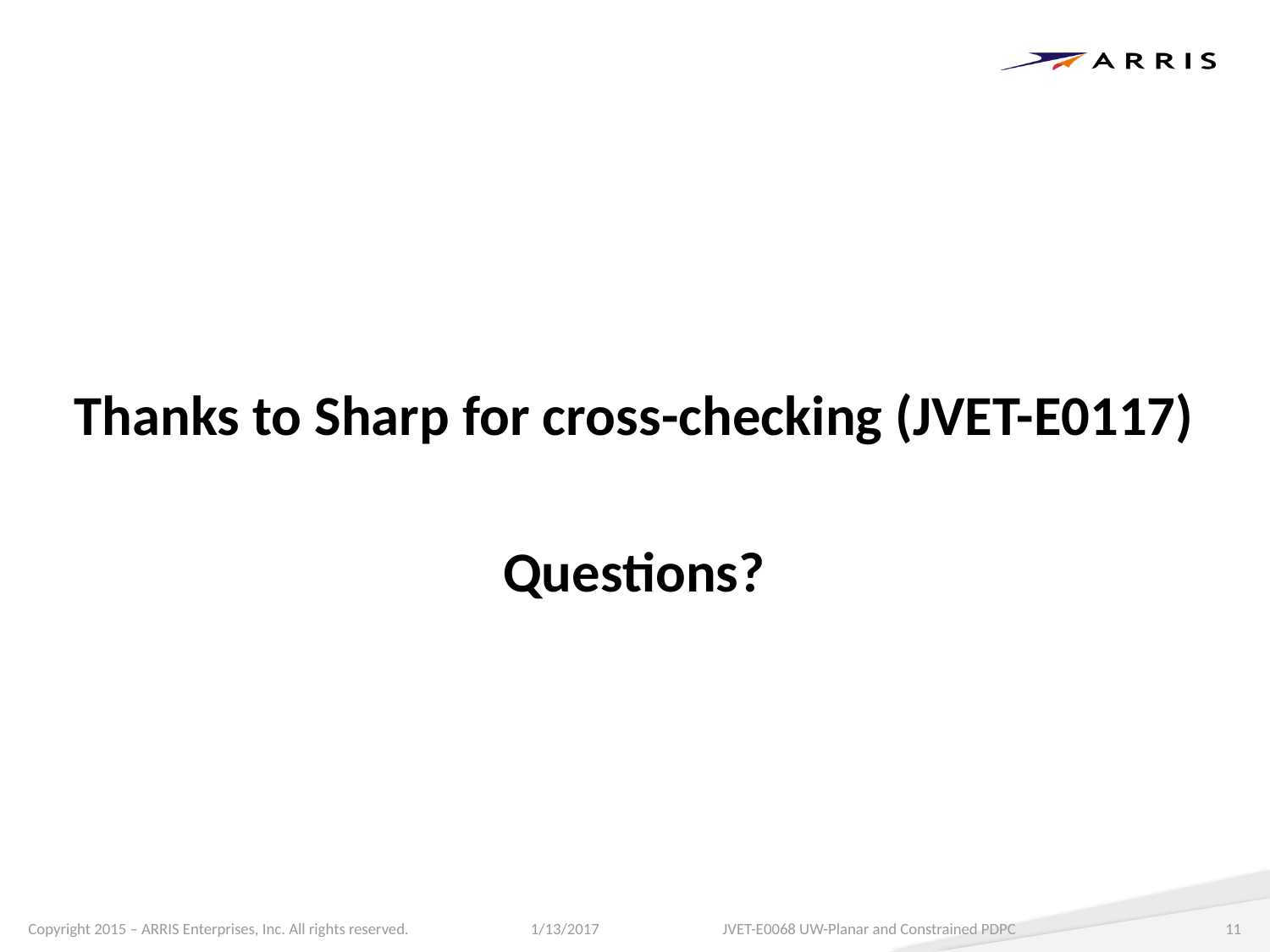

Thanks to Sharp for cross-checking (JVET-E0117)

Questions?
1/13/2017
JVET-E0068 UW-Planar and Constrained PDPC
11